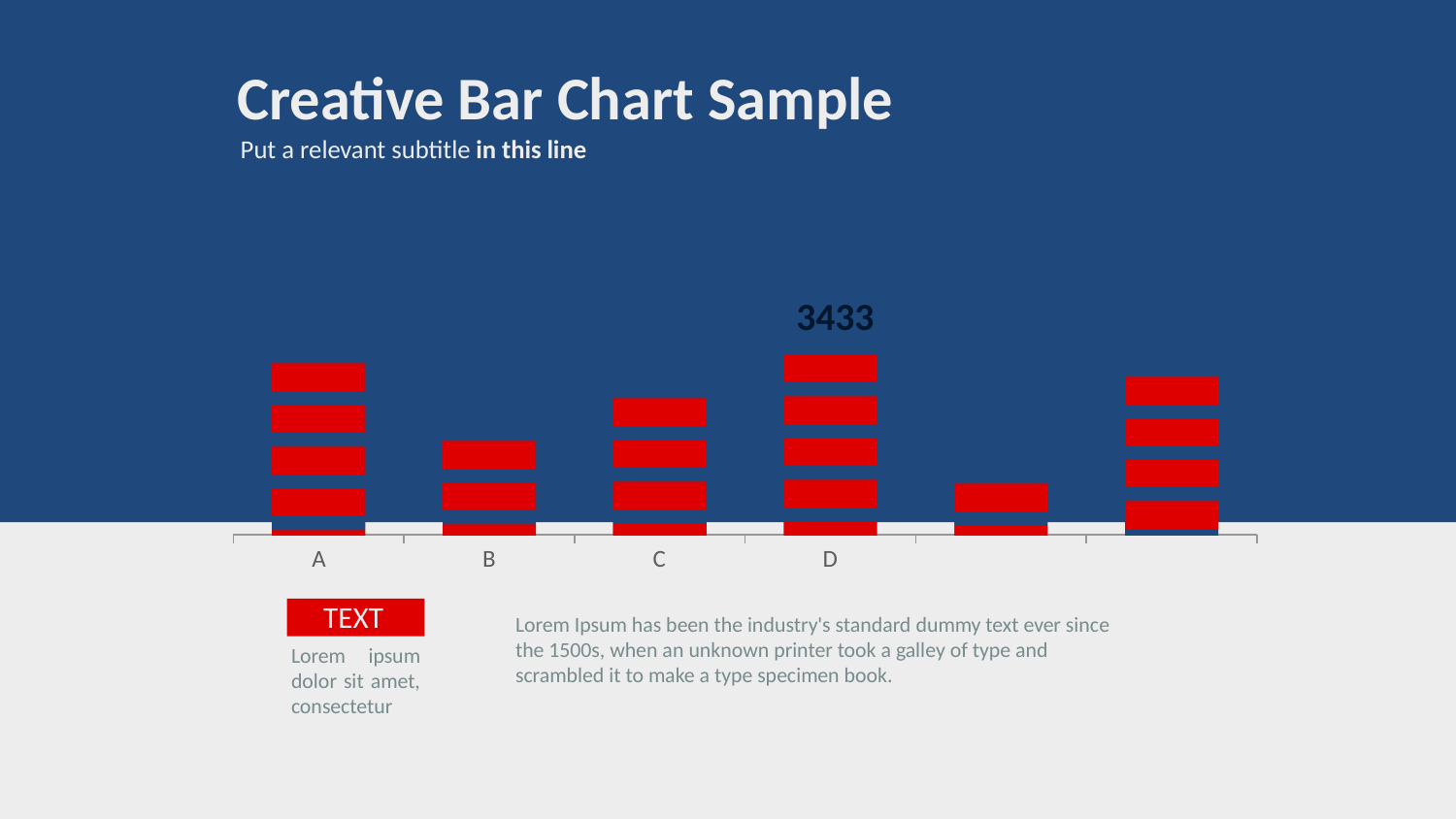

Creative Bar Chart Sample
Put a relevant subtitle in this line
3433

### Chart

| Category | Design |
|---|---|
| A | 4.3 |
| B | 2.5 |
| C | 3.5 |
| D | 4.5 |
TEXT

Lorem ipsum dolor sit amet, consectetur
Lorem Ipsum has been the industry's standard dummy text ever since the 1500s, when an unknown printer took a galley of type and scrambled it to make a type specimen book.